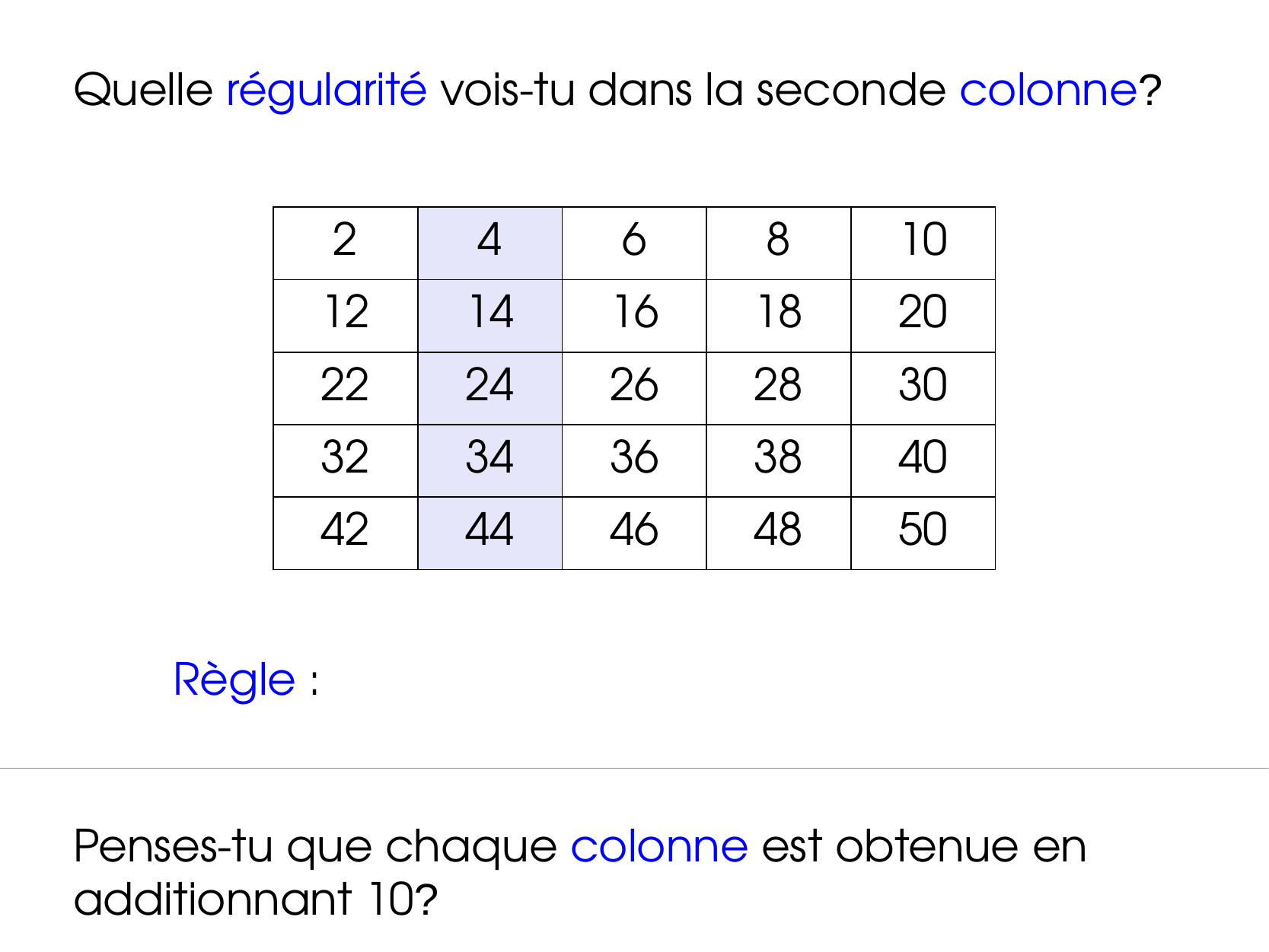

Quelle régularité vois-tu dans la seconde colonne?
| 2 | 4 | 6 | 8 | 10 |
| --- | --- | --- | --- | --- |
| 12 | 14 | 16 | 18 | 20 |
| 22 | 24 | 26 | 28 | 30 |
| 32 | 34 | 36 | 38 | 40 |
| 42 | 44 | 46 | 48 | 50 |
Règle :
Penses-tu que chaque colonne est obtenue en additionnant 10?